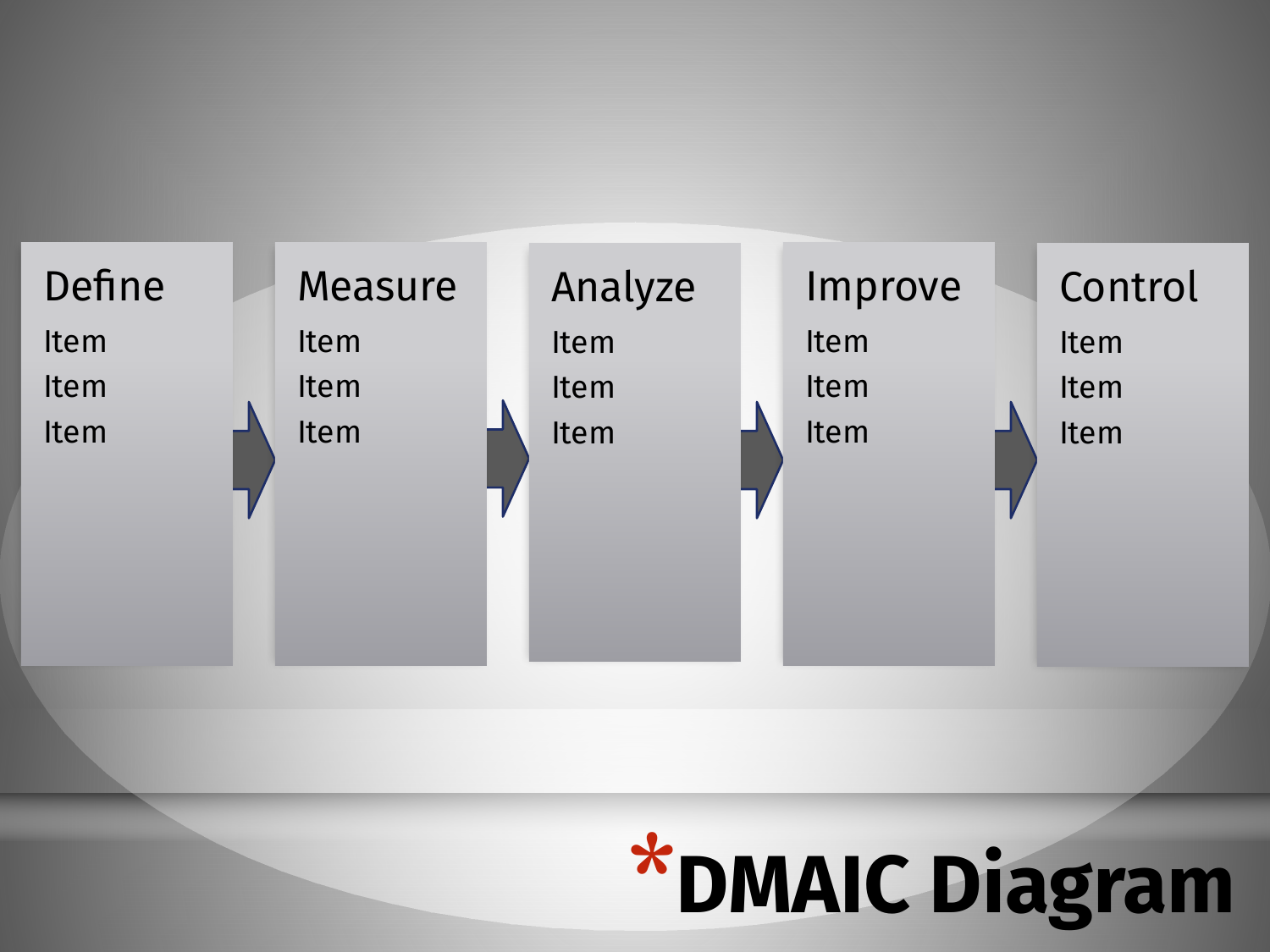

Define
Item
Item
Item
Measure
Item
Item
Item
Improve
Item
Item
Item
Analyze
Item
Item
Item
Control
Item
Item
Item

# DMAIC Diagram